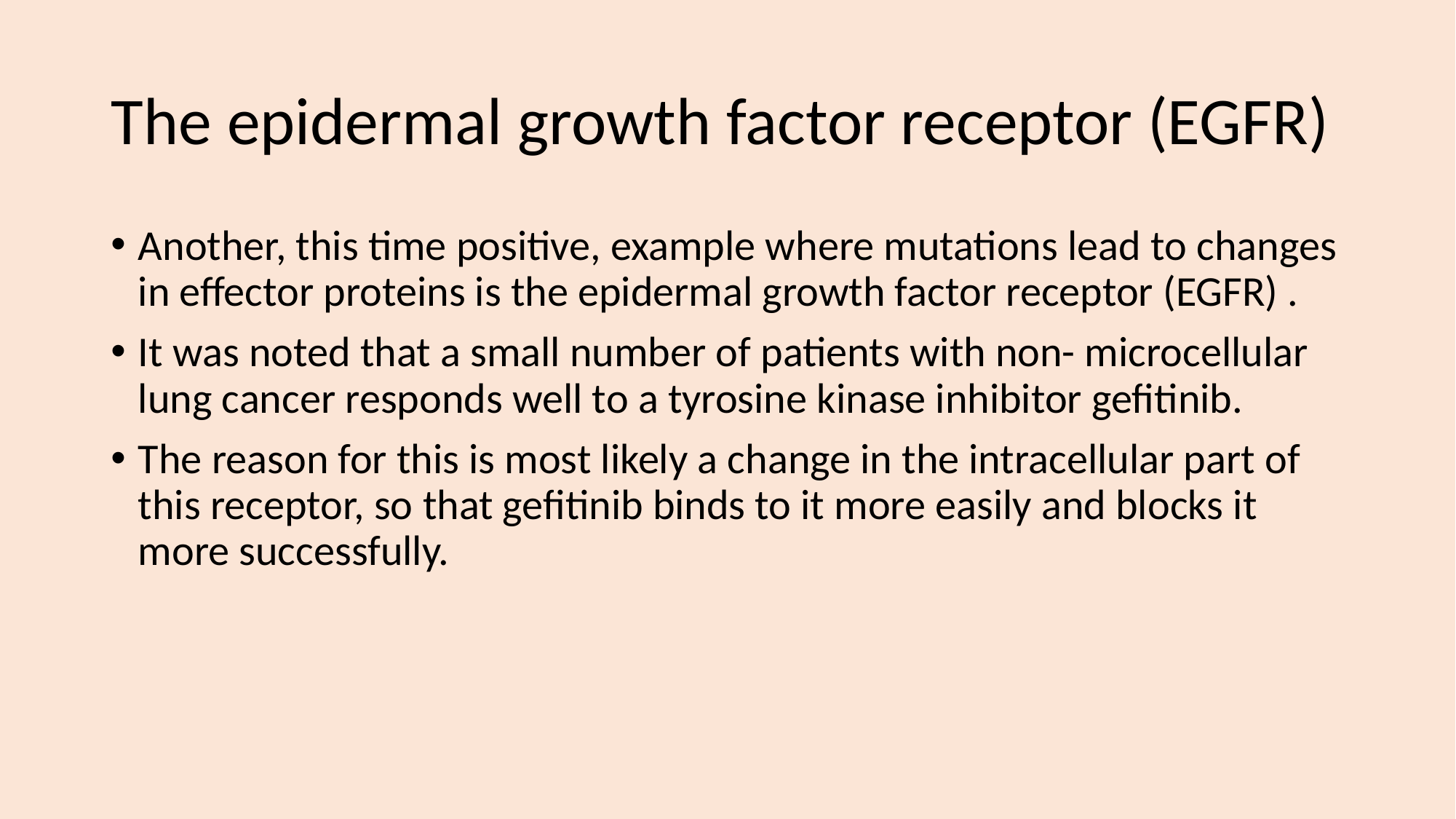

# The epidermal growth factor receptor (EGFR)
Another, this time positive, example where mutations lead to changes in effector proteins is the epidermal growth factor receptor (EGFR) .
It was noted that a small number of patients with non- microcellular lung cancer responds well to a tyrosine kinase inhibitor gefitinib.
The reason for this is most likely a change in the intracellular part of this receptor, so that gefitinib binds to it more easily and blocks it more successfully.